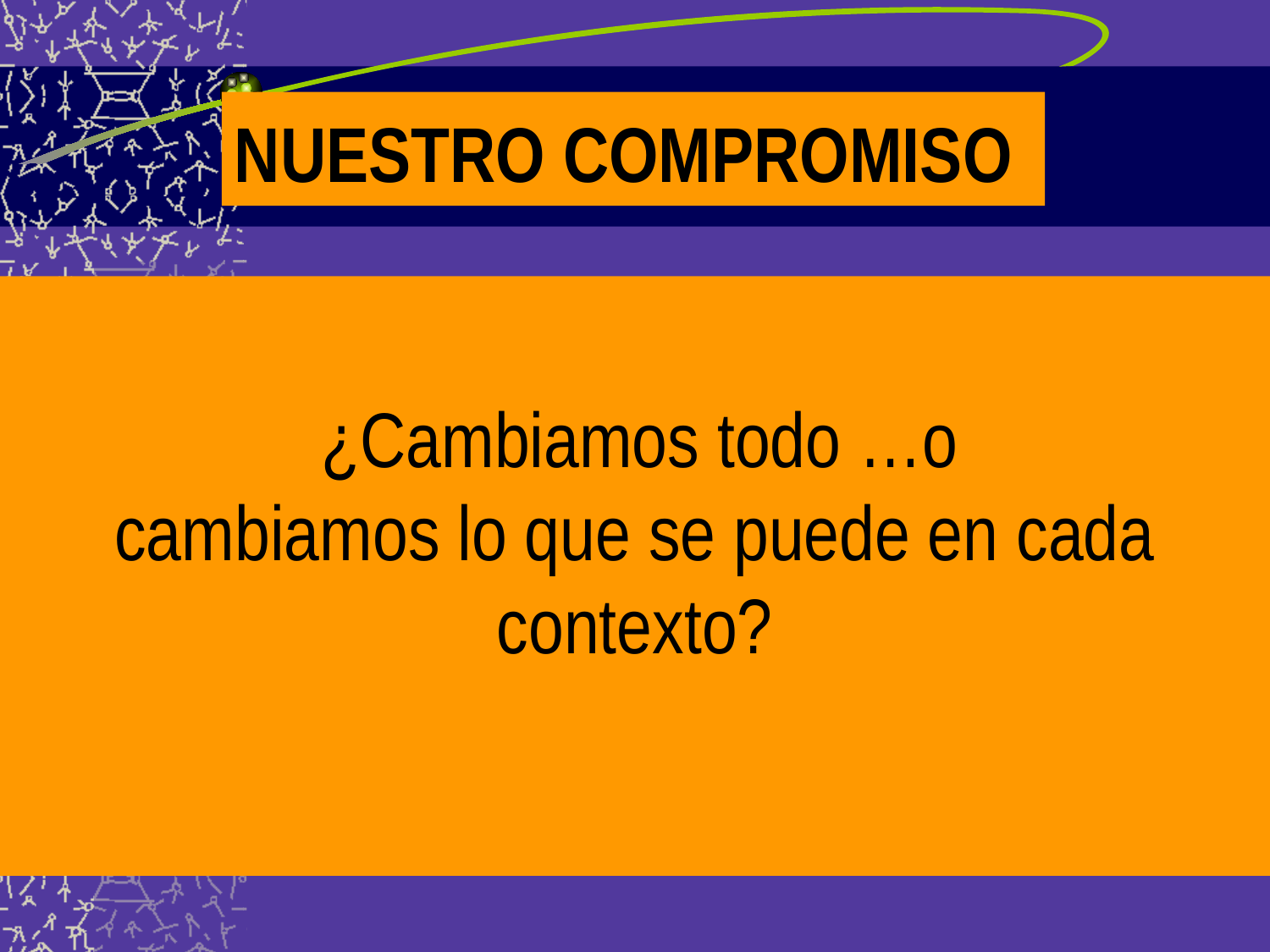

NUESTRO COMPROMISO
 ¿Cambiamos todo …o
cambiamos lo que se puede en cada contexto?